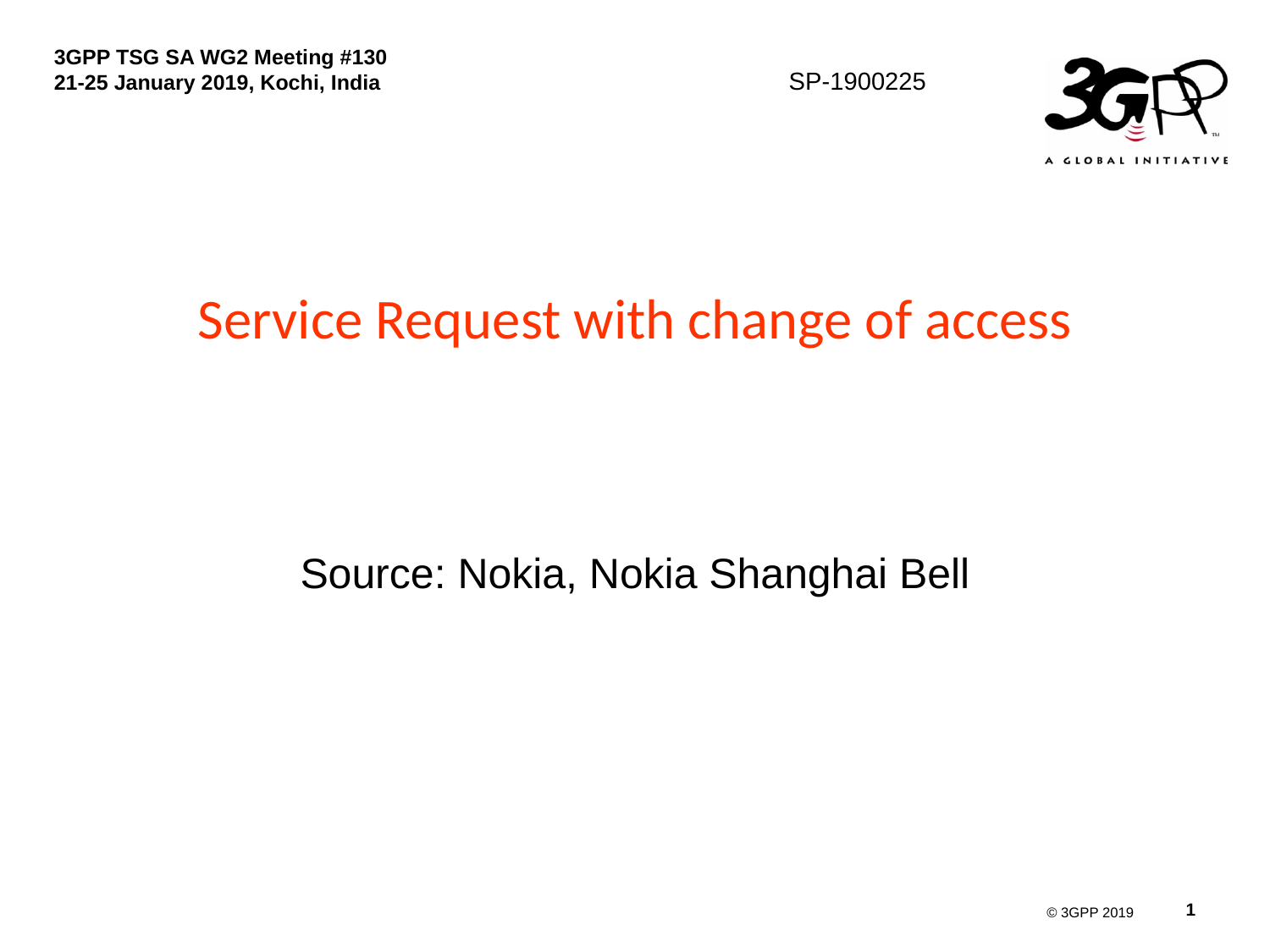

Service Request with change of access
Source: Nokia, Nokia Shanghai Bell